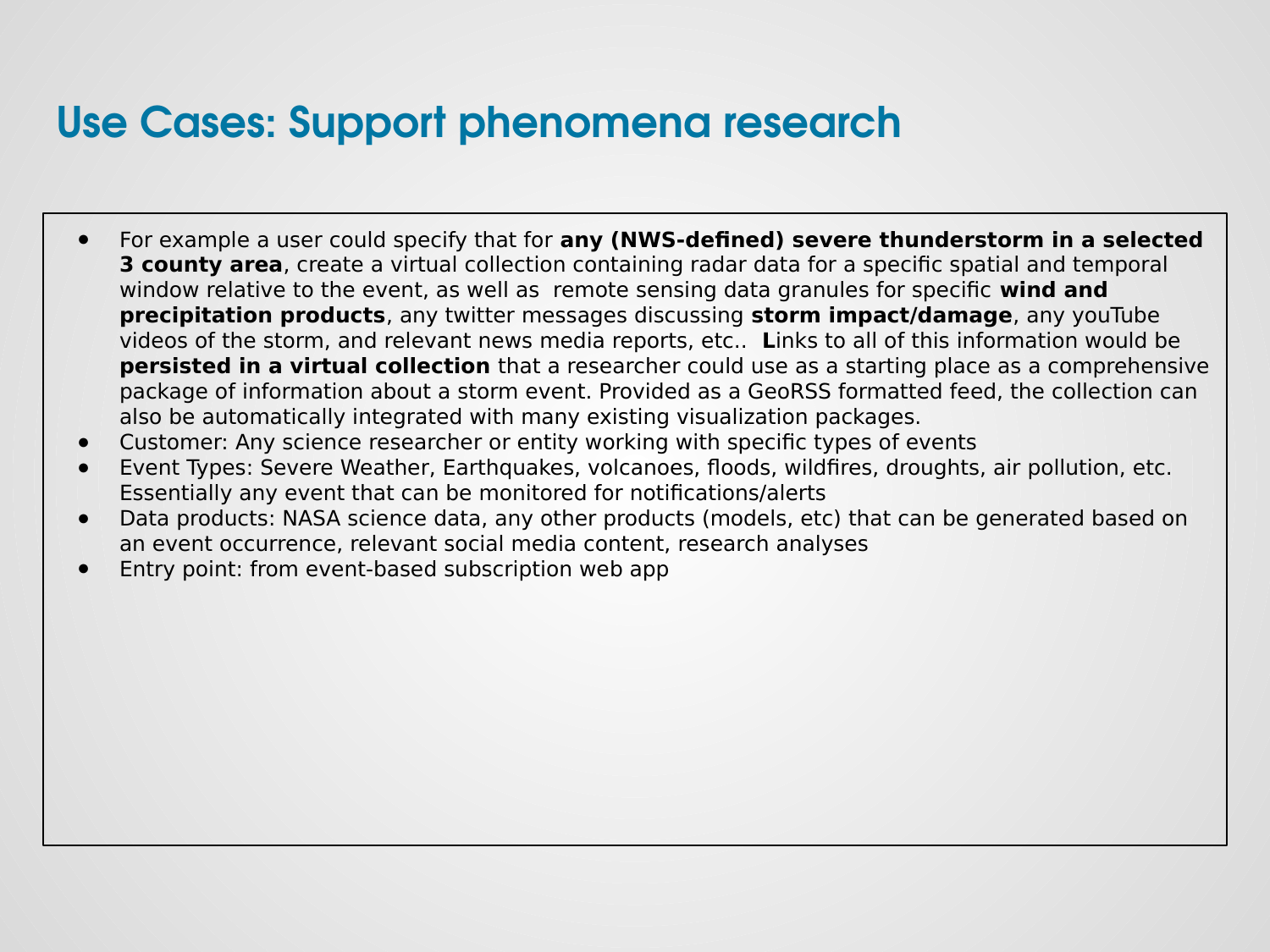

# Use Cases: Support phenomena research
For example a user could specify that for any (NWS-defined) severe thunderstorm in a selected 3 county area, create a virtual collection containing radar data for a specific spatial and temporal window relative to the event, as well as  remote sensing data granules for specific wind and precipitation products, any twitter messages discussing storm impact/damage, any youTube videos of the storm, and relevant news media reports, etc..  Links to all of this information would be persisted in a virtual collection that a researcher could use as a starting place as a comprehensive package of information about a storm event. Provided as a GeoRSS formatted feed, the collection can also be automatically integrated with many existing visualization packages.
Customer: Any science researcher or entity working with specific types of events
Event Types: Severe Weather, Earthquakes, volcanoes, floods, wildfires, droughts, air pollution, etc.  Essentially any event that can be monitored for notifications/alerts
Data products: NASA science data, any other products (models, etc) that can be generated based on an event occurrence, relevant social media content, research analyses
Entry point: from event-based subscription web app